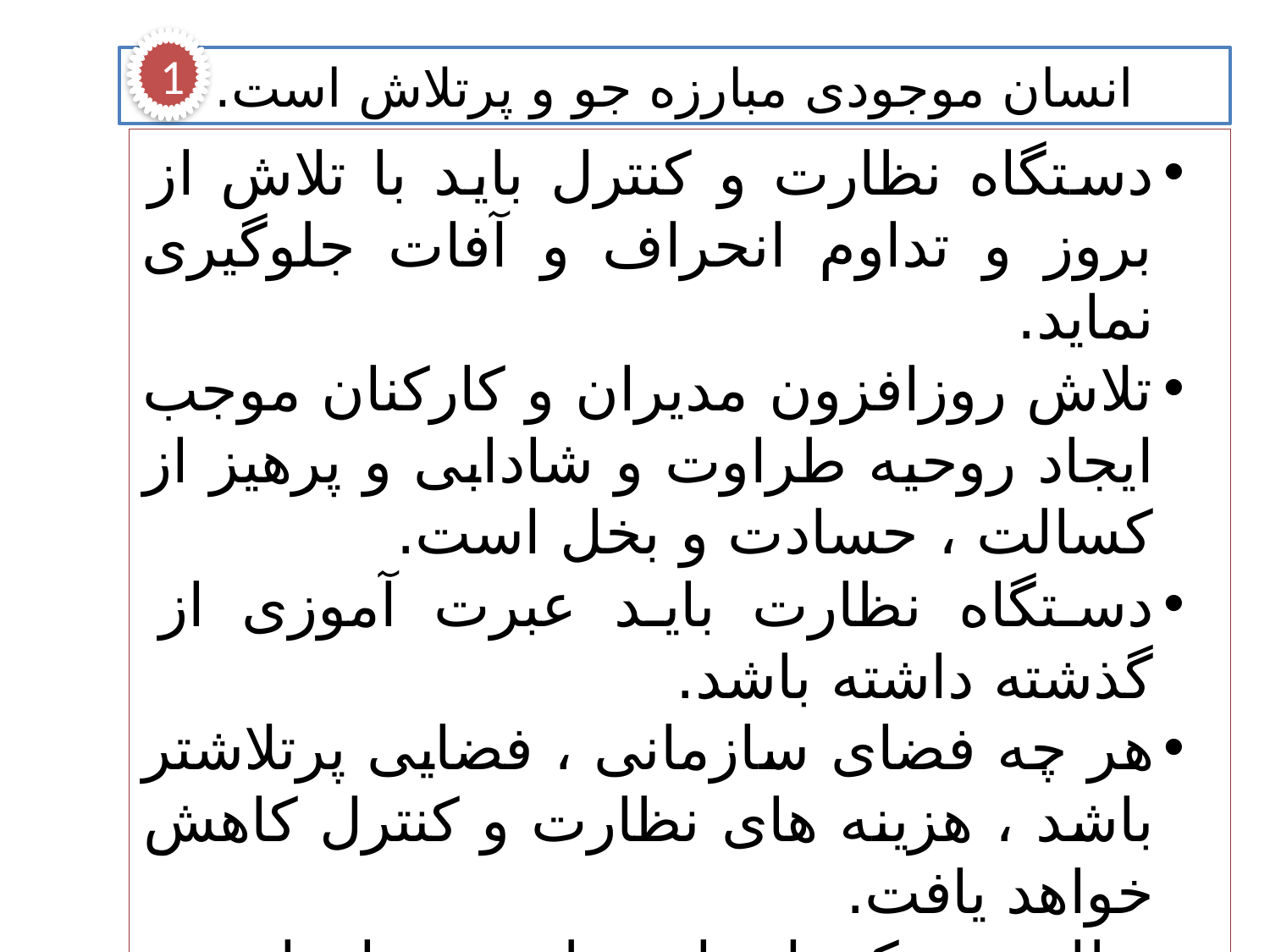

1
انسان موجودی مبارزه جو و پرتلاش است.
دستگاه نظارت و کنترل باید با تلاش از بروز و تداوم انحراف و آفات جلوگیری نماید.
تلاش روزافزون مدیران و کارکنان موجب ایجاد روحیه طراوت و شادابی و پرهیز از کسالت ، حسادت و بخل است.
دستگاه نظارت باید عبرت آموزی از گذشته داشته باشد.
هر چه فضای سازمانی ، فضایی پرتلاشتر باشد ، هزینه های نظارت و کنترل کاهش خواهد یافت.
نظارت و کنترل باید طوری سازماندهی شود که باعث کاهش سعی و تلاش کارکنان و مدیران نشود.